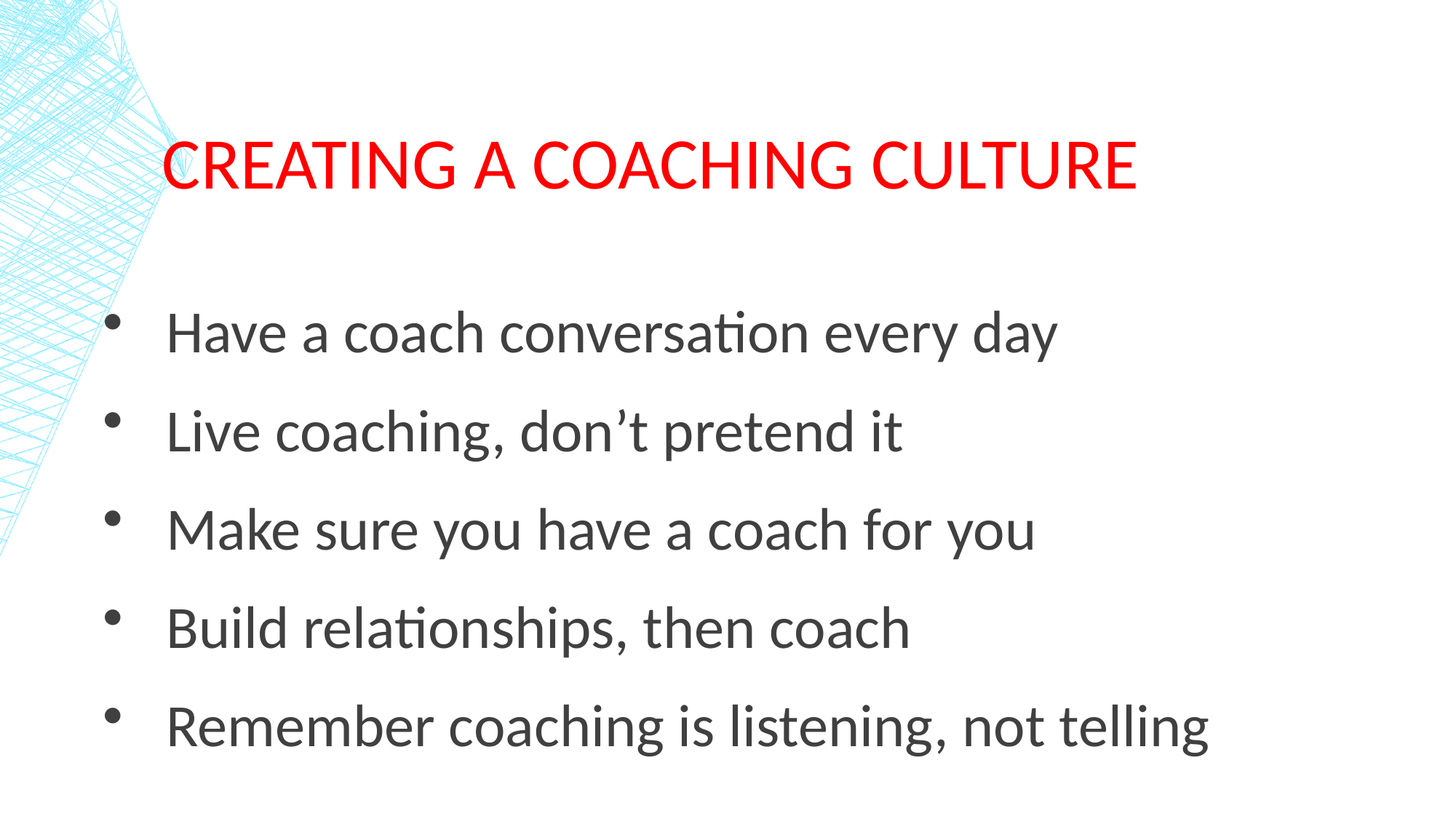

# Creating a coaching culture
  Have a coach conversation every day
  Live coaching, don’t pretend it
  Make sure you have a coach for you
  Build relationships, then coach
  Remember coaching is listening, not telling